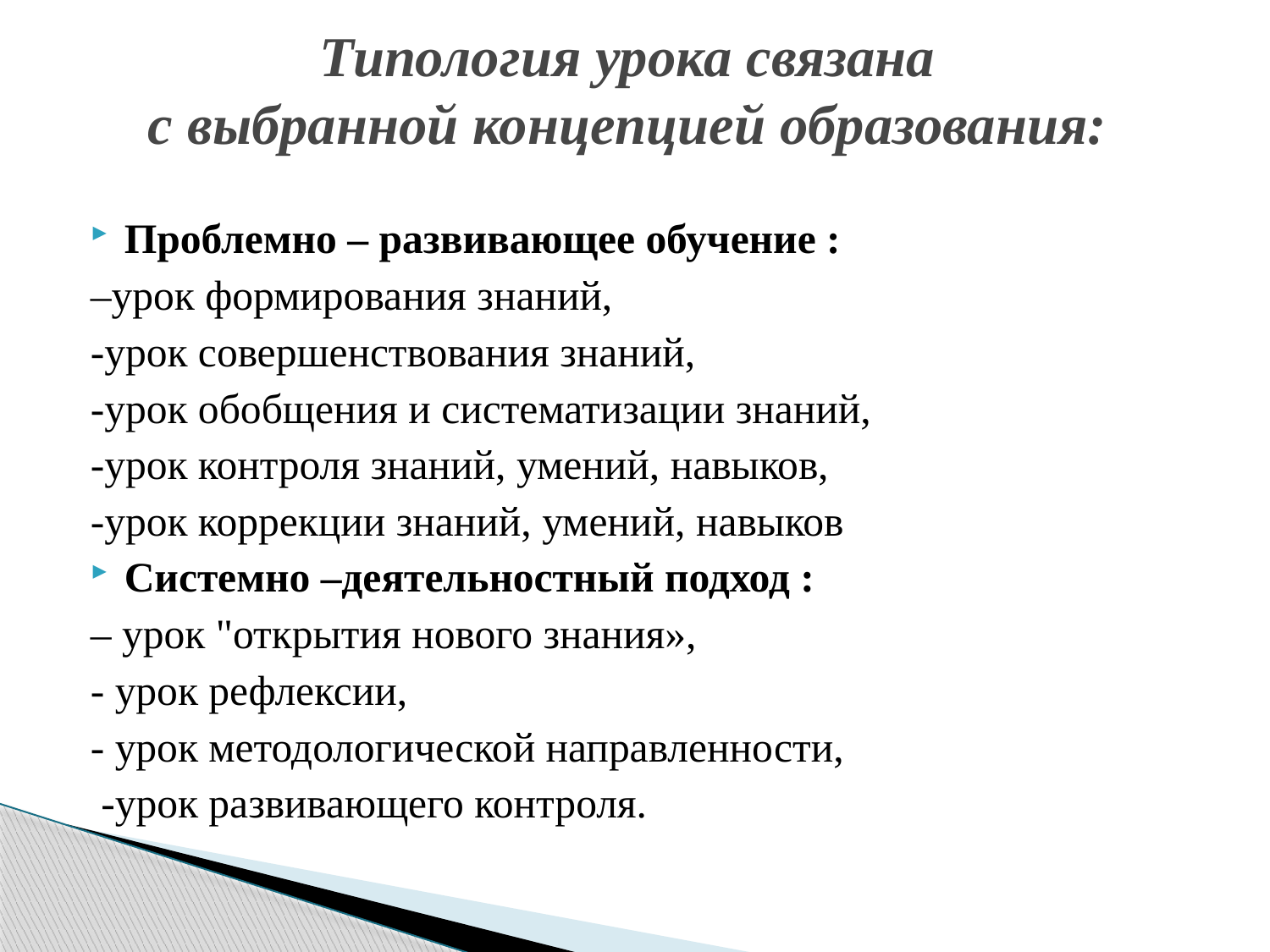

# Типология урока связана с выбранной концепцией образования:
Проблемно – развивающее обучение :
–урок формирования знаний,
-урок совершенствования знаний,
-урок обобщения и систематизации знаний,
-урок контроля знаний, умений, навыков,
-урок коррекции знаний, умений, навыков
Системно –деятельностный подход :
– урок "открытия нового знания»,
- урок рефлексии,
- урок методологической направленности,
 -урок развивающего контроля.